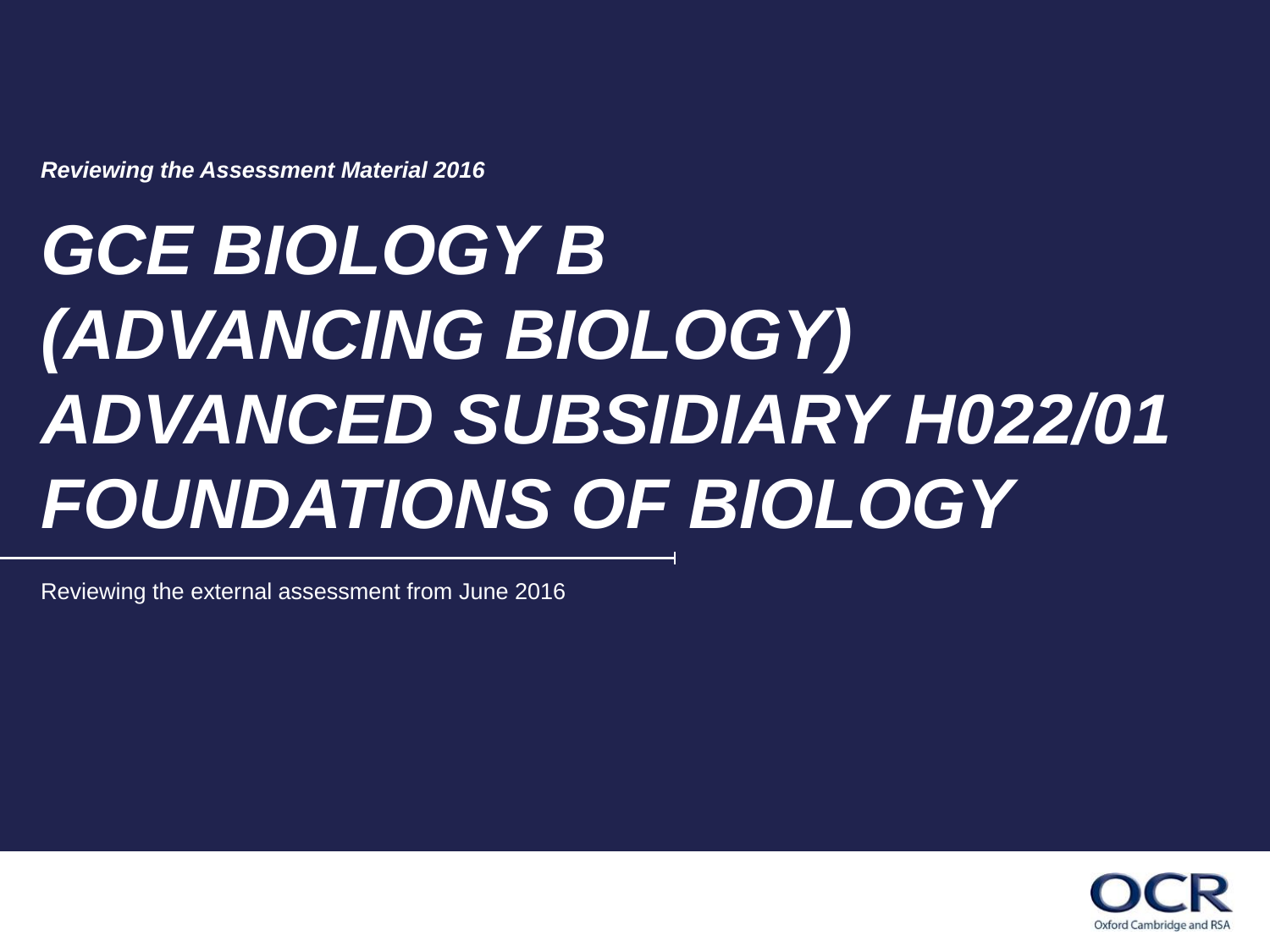

Reviewing the Assessment Material 2016
# GCE Biology B (Advancing Biology) Advanced Subsidiary H022/01 FOUNDATIONS of biology
Reviewing the external assessment from June 2016